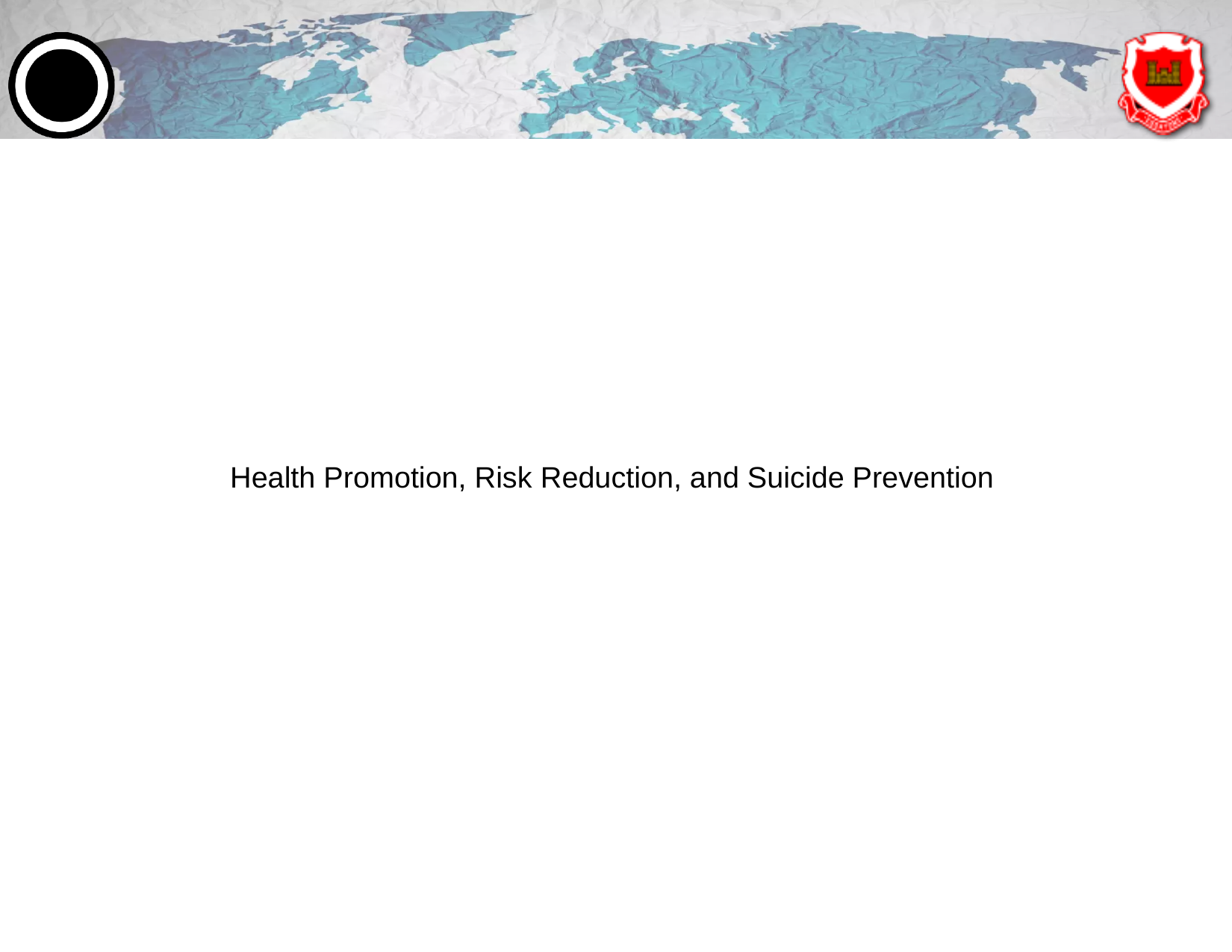

# Health Promotion, Risk Reduction, and Suicide Prevention